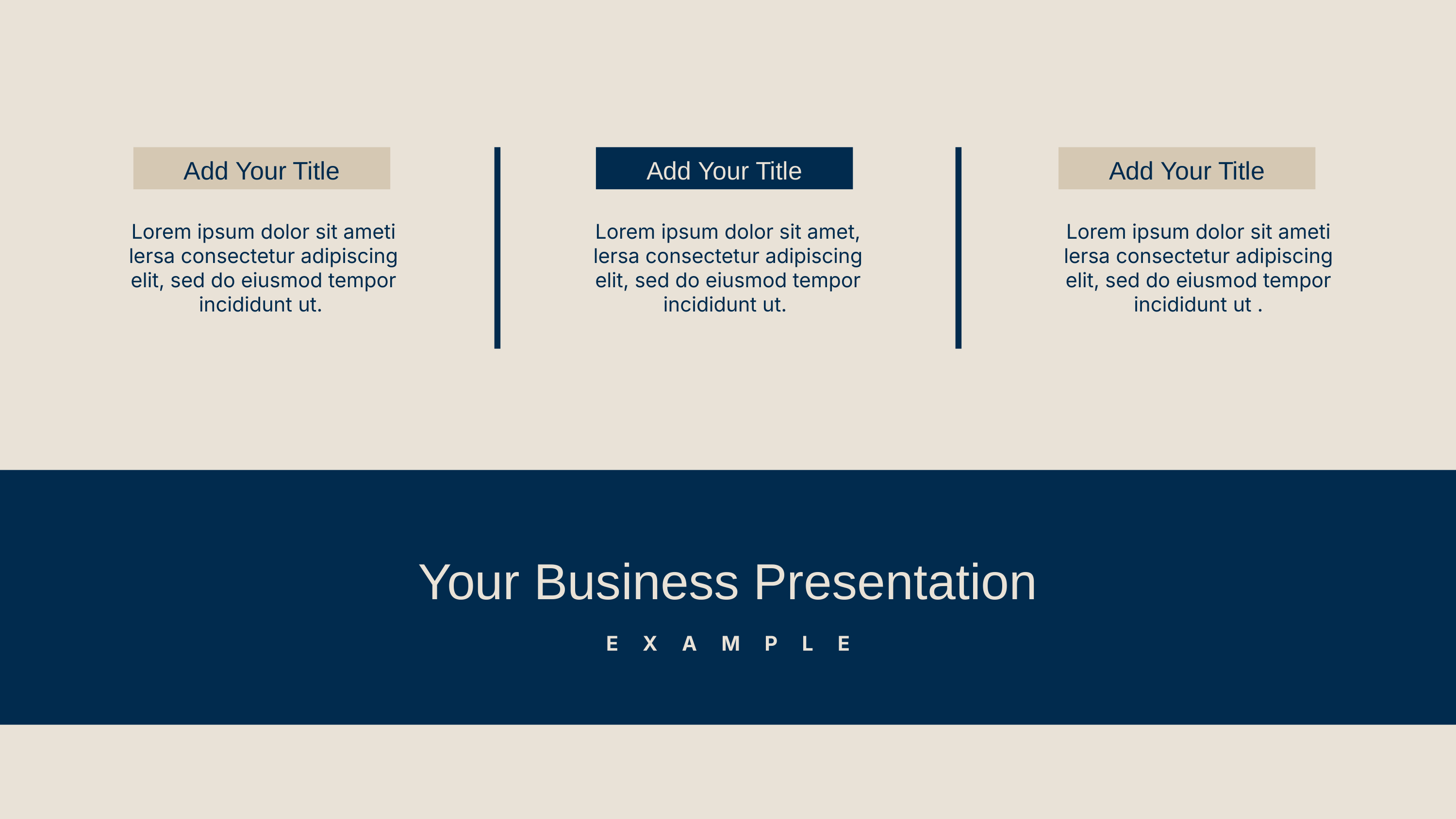

Add Your Title
Add Your Title
Add Your Title
Lorem ipsum dolor sit ameti lersa consectetur adipiscing elit, sed do eiusmod tempor incididunt ut.
Lorem ipsum dolor sit amet, lersa consectetur adipiscing elit, sed do eiusmod tempor incididunt ut.
Lorem ipsum dolor sit ameti lersa consectetur adipiscing elit, sed do eiusmod tempor incididunt ut .

Your Business Presentation
EXAMPLE